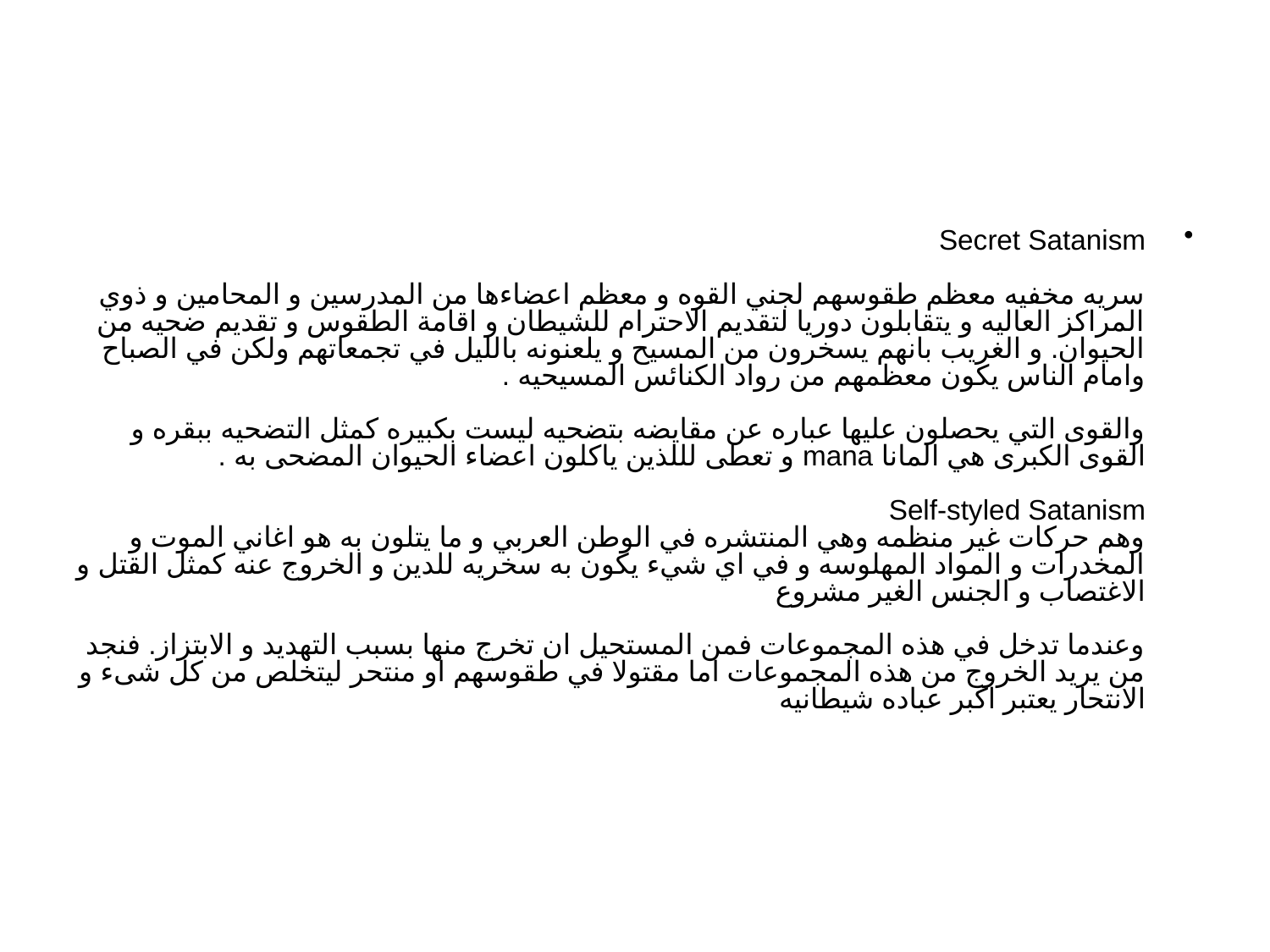

#
Secret Satanism
سريه مخفيه معظم طقوسهم لجني القوه و معظم اعضاءها من المدرسين و المحامين و ذوي المراكز العاليه و يتقابلون دوريا لتقديم الاحترام للشيطان و اقامة الطقوس و تقديم ضحيه من الحيوان. و الغريب بانهم يسخرون من المسيح و يلعنونه بالليل في تجمعاتهم ولكن في الصباح وامام الناس يكون معظمهم من رواد الكنائس المسيحيه .
والقوى التي يحصلون عليها عباره عن مقايضه بتضحيه ليست بكبيره كمثل التضحيه ببقره و القوى الكبرى هي المانا mana و تعطى لللذين ياكلون اعضاء الحيوان المضحى به .
Self-styled Satanism
وهم حركات غير منظمه وهي المنتشره في الوطن العربي و ما يتلون به هو اغاني الموت و المخدرات و المواد المهلوسه و في اي شيء يكون به سخريه للدين و الخروج عنه كمثل القتل و الاغتصاب و الجنس الغير مشروع
وعندما تدخل في هذه المجموعات فمن المستحيل ان تخرج منها بسبب التهديد و الابتزاز. فنجد من يريد الخروج من هذه المجموعات اما مقتولا في طقوسهم او منتحر ليتخلص من كل شىء و الانتحار يعتبر اكبر عباده شيطانيه